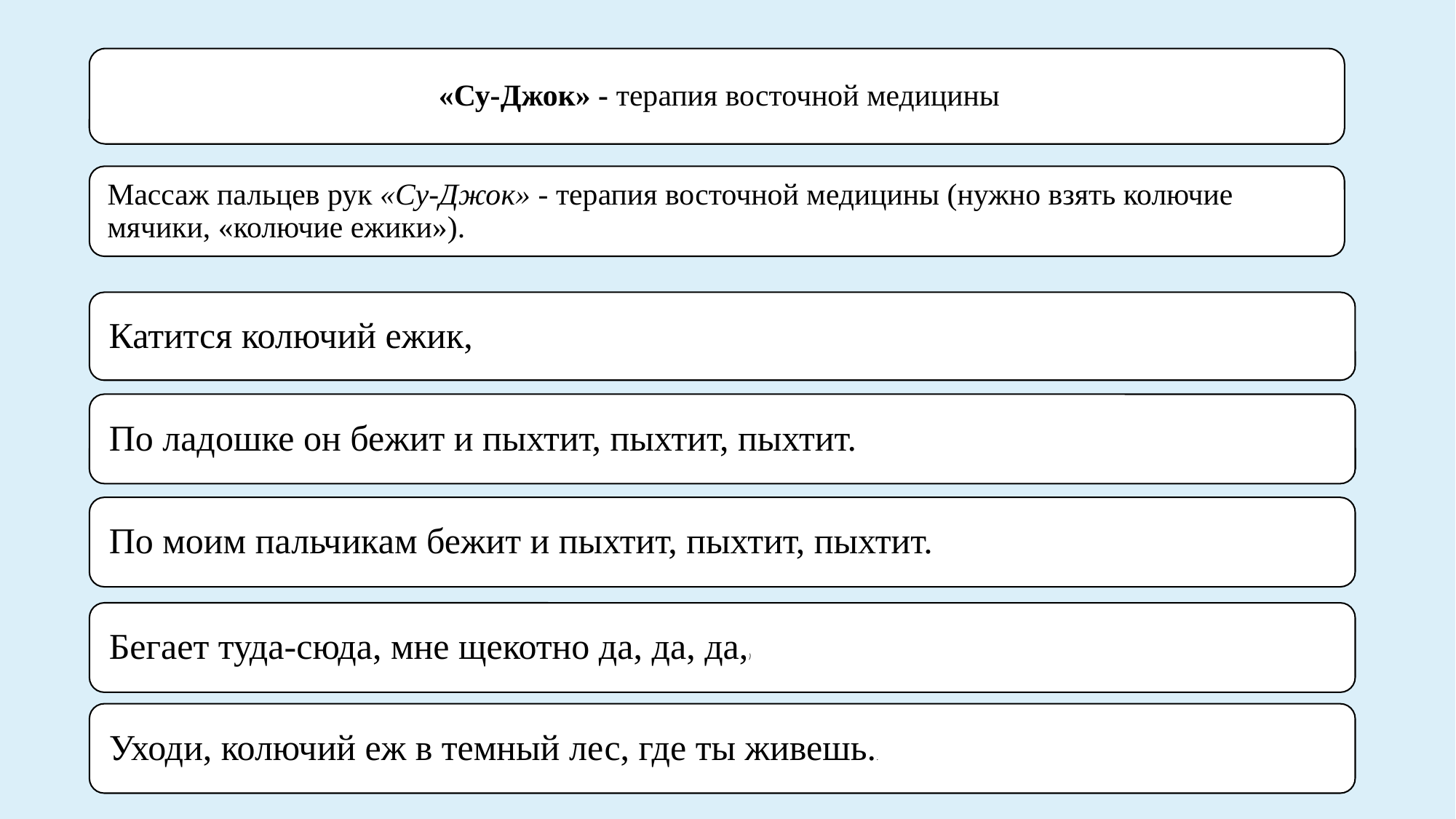

«Су-Джок» - терапия восточной медицины
Массаж пальцев рук «Су-Джок» - терапия восточной медицины (нужно взять колючие мячики, «колючие ежики»).
#
Катится колючий ежик,
Нет ни головы, ни ножек,
По ладошке он бежит и пыхтит, пыхтит, пыхтит.
По моим пальчикам бежит и пыхтит, пыхтит, пыхтит.
Бегает туда-сюда, мне щекотно да, да, да,)
Уходи, колючий еж в темный лес, где ты живешь..